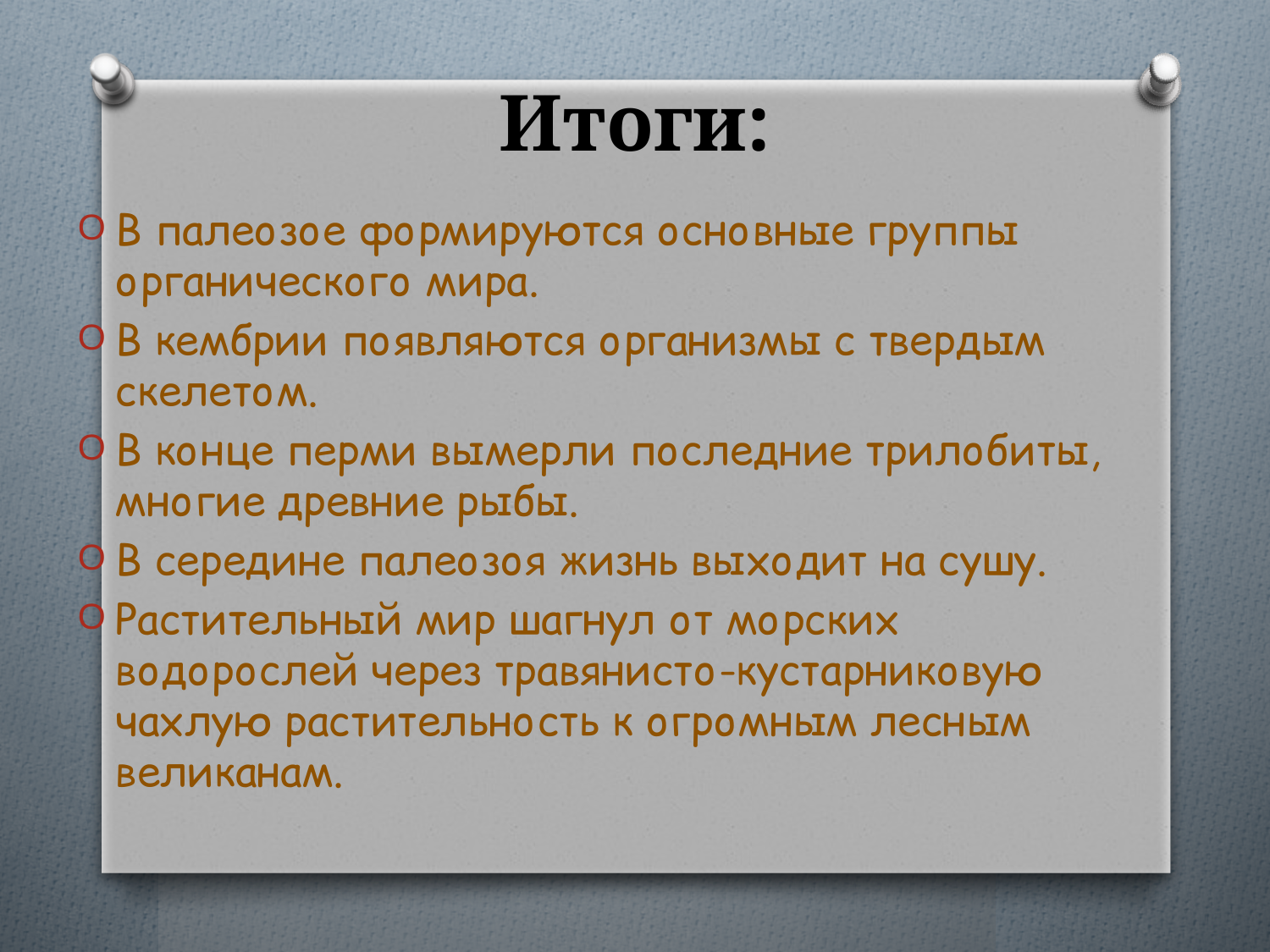

# Итоги:
В палеозое формируются основные группы органического мира.
В кембрии появляются организмы с твердым скелетом.
В конце перми вымерли последние трилобиты, многие древние рыбы.
В середине палеозоя жизнь выходит на сушу.
Растительный мир шагнул от морских водорослей через травянисто-кустарниковую чахлую растительность к огромным лесным великанам.